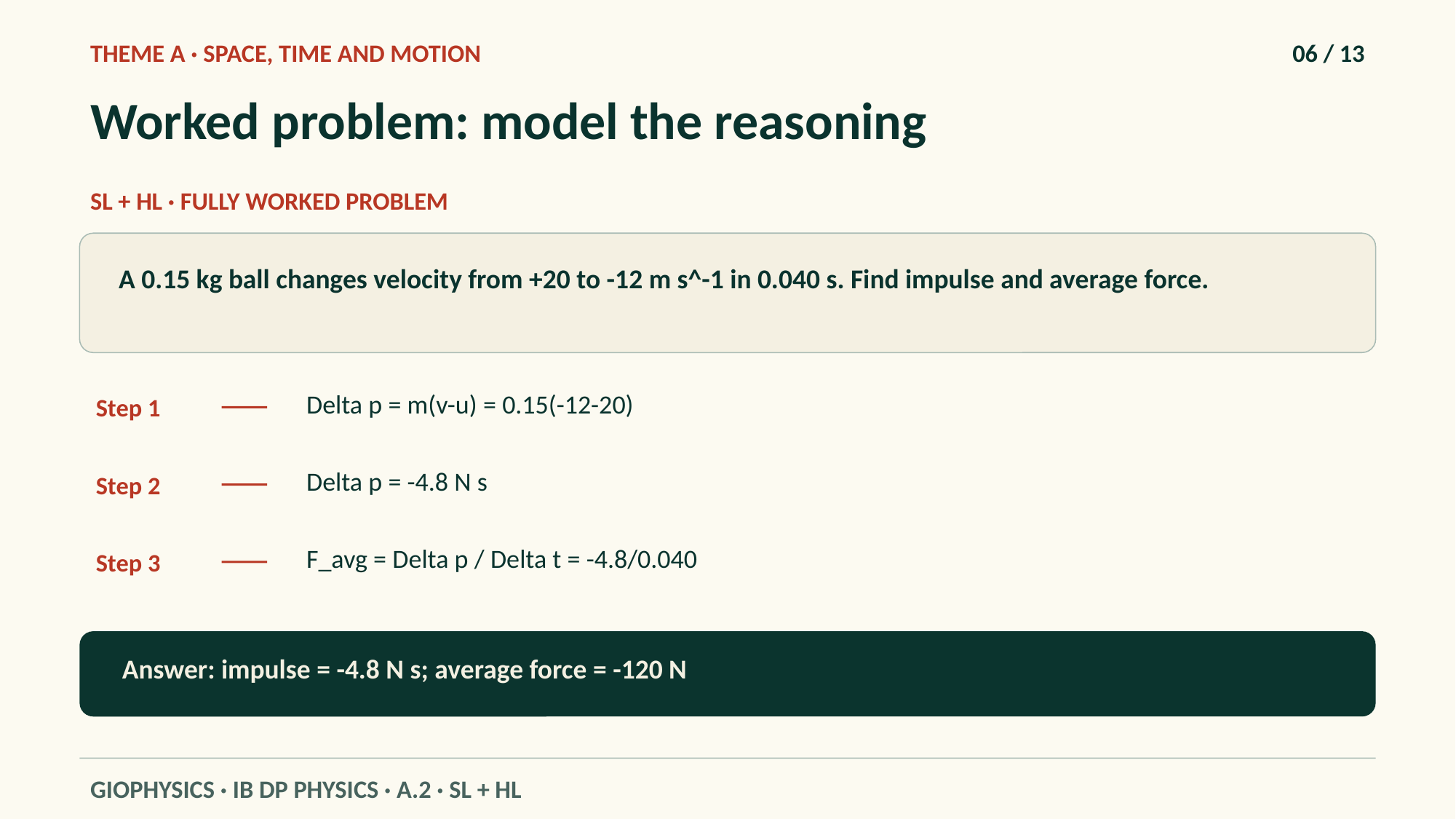

THEME A · SPACE, TIME AND MOTION
06 / 13
Worked problem: model the reasoning
SL + HL · FULLY WORKED PROBLEM

A 0.15 kg ball changes velocity from +20 to -12 m s^-1 in 0.040 s. Find impulse and average force.
Delta p = m(v-u) = 0.15(-12-20)
Step 1

Delta p = -4.8 N s
Step 2

F_avg = Delta p / Delta t = -4.8/0.040
Step 3

Answer: impulse = -4.8 N s; average force = -120 N

GIOPHYSICS · IB DP PHYSICS · A.2 · SL + HL